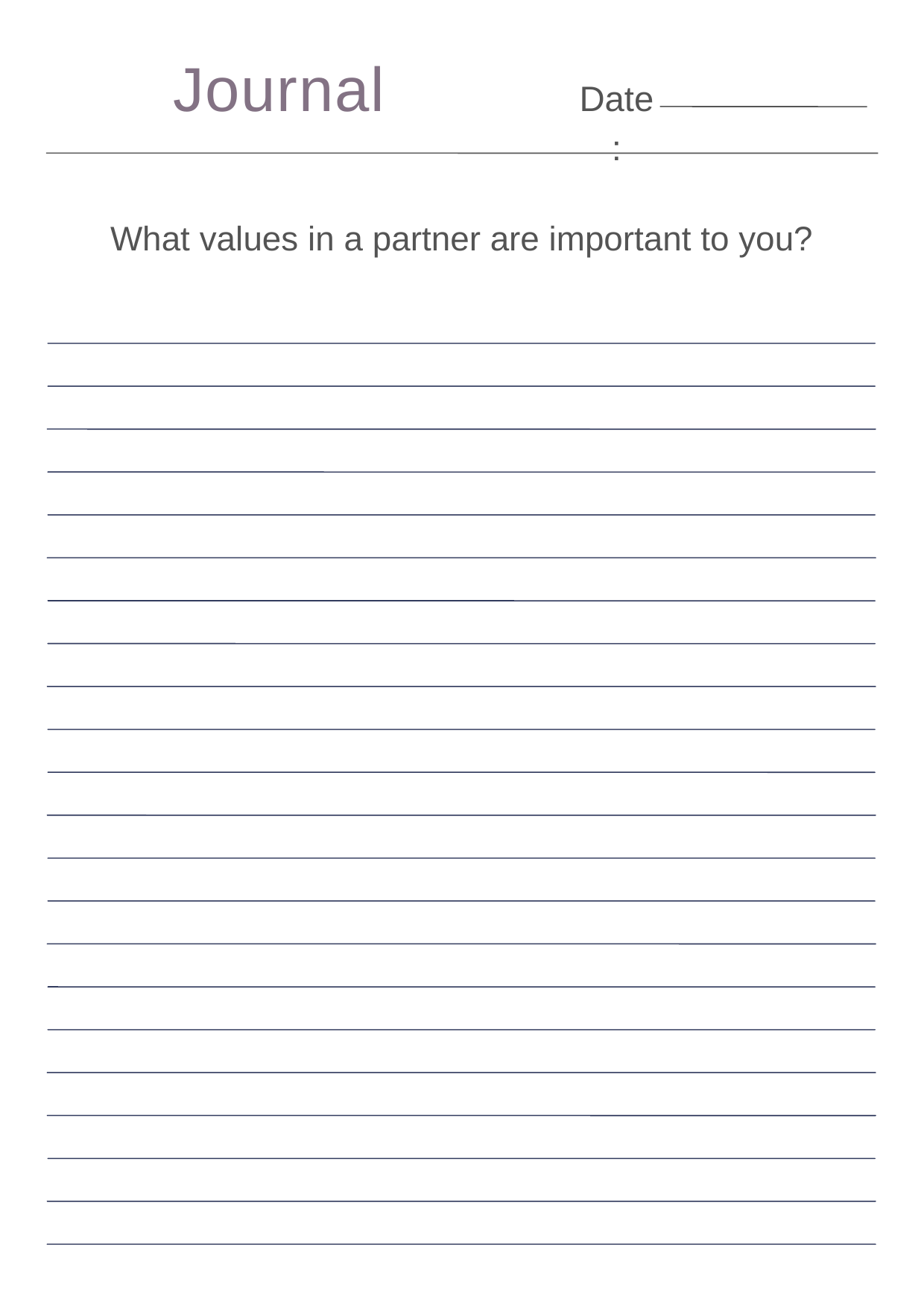

Journal
Date:

What values in a partner are important to you?